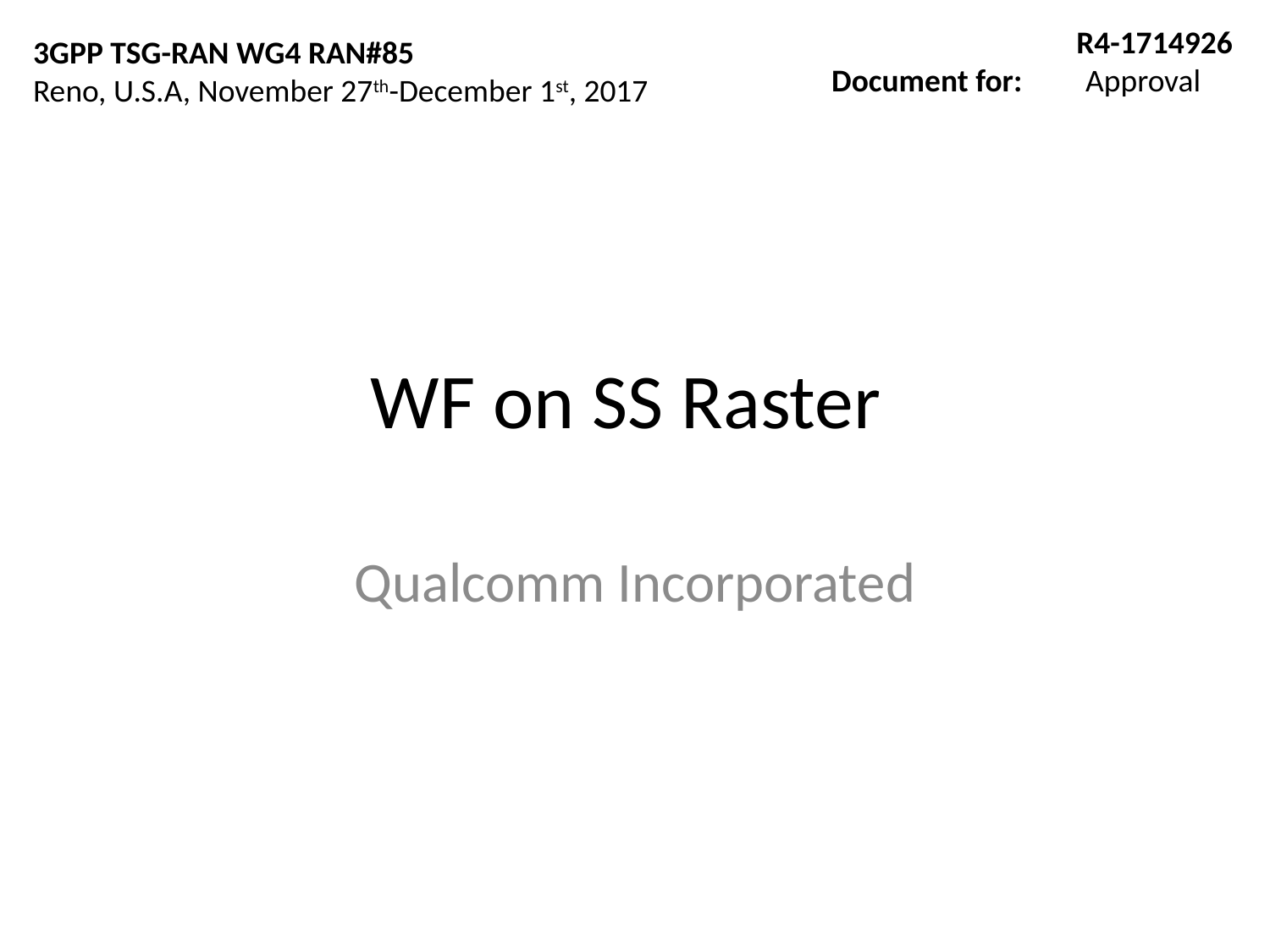

R4-1714926
Document for:	Approval
3GPP TSG-RAN WG4 RAN#85
Reno, U.S.A, November 27th-December 1st, 2017
# WF on SS Raster
Qualcomm Incorporated